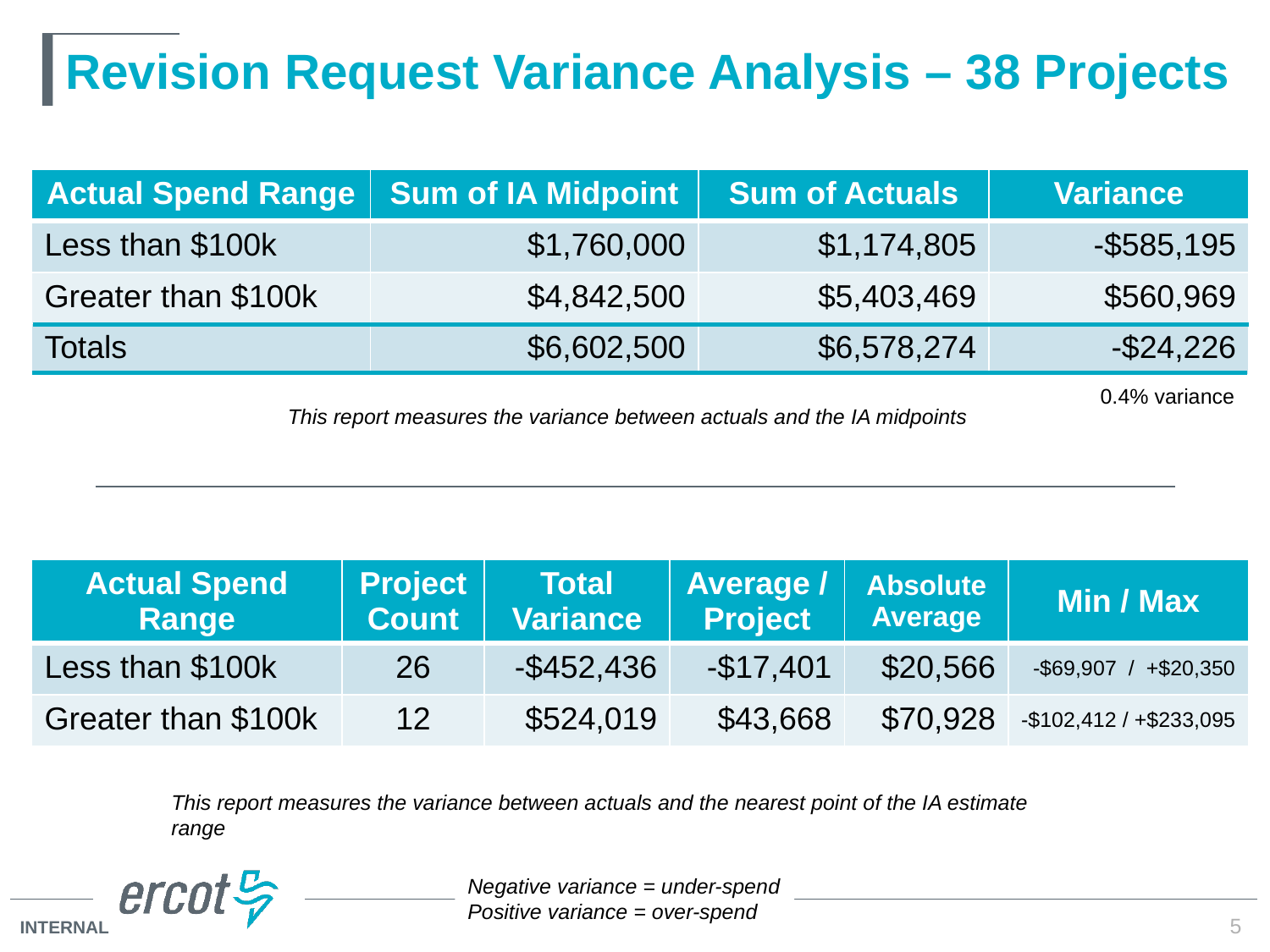

# Revision Request Variance Analysis – 38 Projects
| Actual Spend Range | Sum of IA Midpoint | Sum of Actuals | Variance |
| --- | --- | --- | --- |
| Less than $100k | $1,760,000 | $1,174,805 | -$585,195 |
| Greater than $100k | $4,842,500 | $5,403,469 | $560,969 |
| Totals | $6,602,500 | $6,578,274 | -$24,226 |
0.4% variance
This report measures the variance between actuals and the IA midpoints
| Actual Spend Range | Project Count | Total Variance | Average / Project | Absolute Average | Min / Max |
| --- | --- | --- | --- | --- | --- |
| Less than $100k | 26 | -$452,436 | -$17,401 | $20,566 | -$69,907 / +$20,350 |
| Greater than $100k | 12 | $524,019 | $43,668 | $70,928 | -$102,412 / +$233,095 |
This report measures the variance between actuals and the nearest point of the IA estimate range
Negative variance = under-spend
Positive variance = over-spend
5